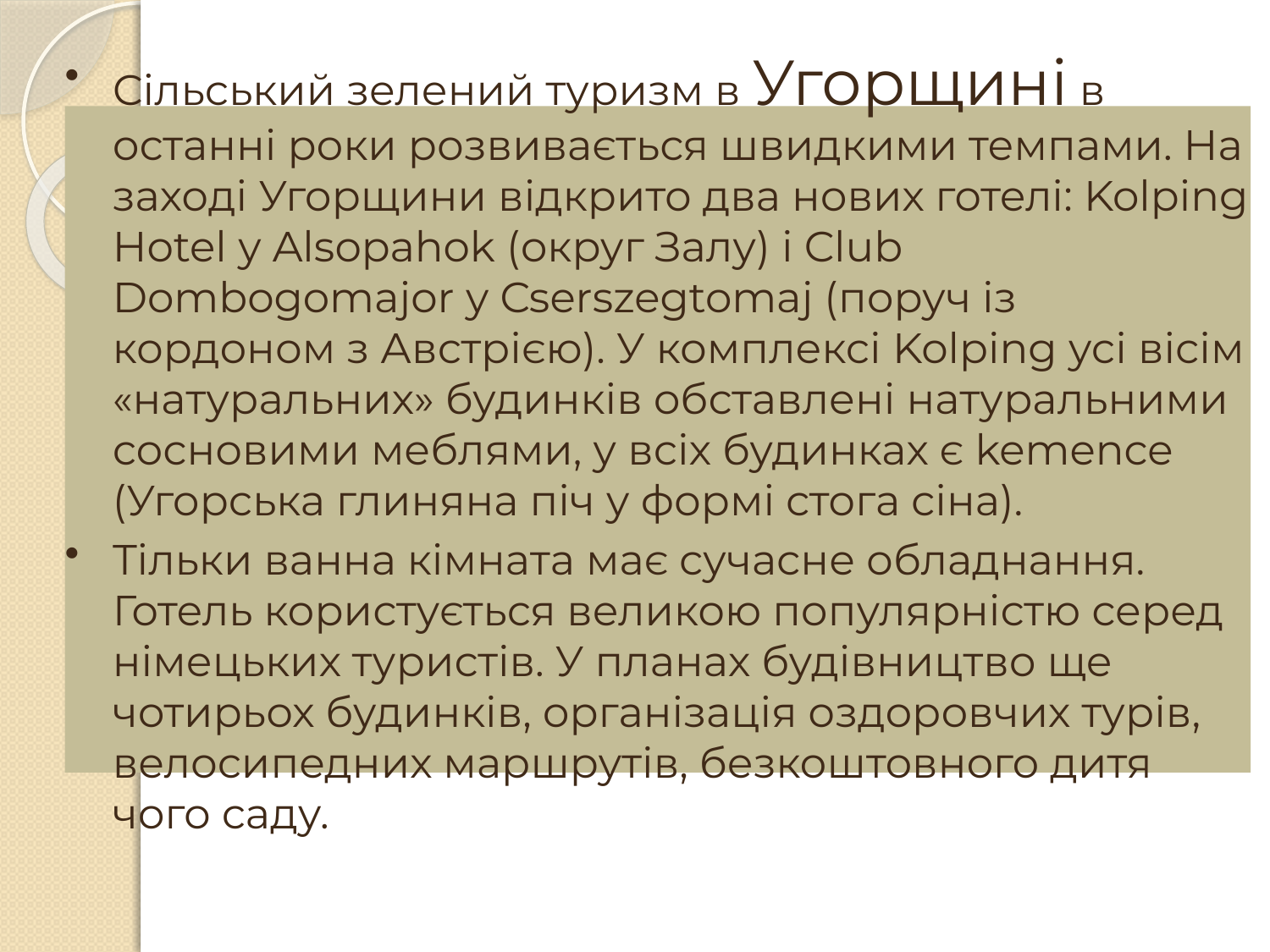

# Сільський зелений туризм в Угорщині в останні роки розвивається швидкими темпами. На заході Угорщини відкрито два нових го­телі: Kolping Hotel у Alsopahok (округ Залу) і Club Dombogomajor у Cserszegtomaj (поруч із кордоном з Австрією). У комплексі Kolping усі вісім «натуральних» будинків обставлені натуральними сосно­вими меблями, у всіх будинках є kemence (Угорська глиняна піч у формі стога сіна).
Тільки ванна кімната має сучасне обладнання. Готель користується великою популярністю серед німецьких ту­ристів. У планах будівництво ще чотирьох будинків, організація оздоровчих турів, велосипедних маршрутів, безкоштовного дитя­чого саду.